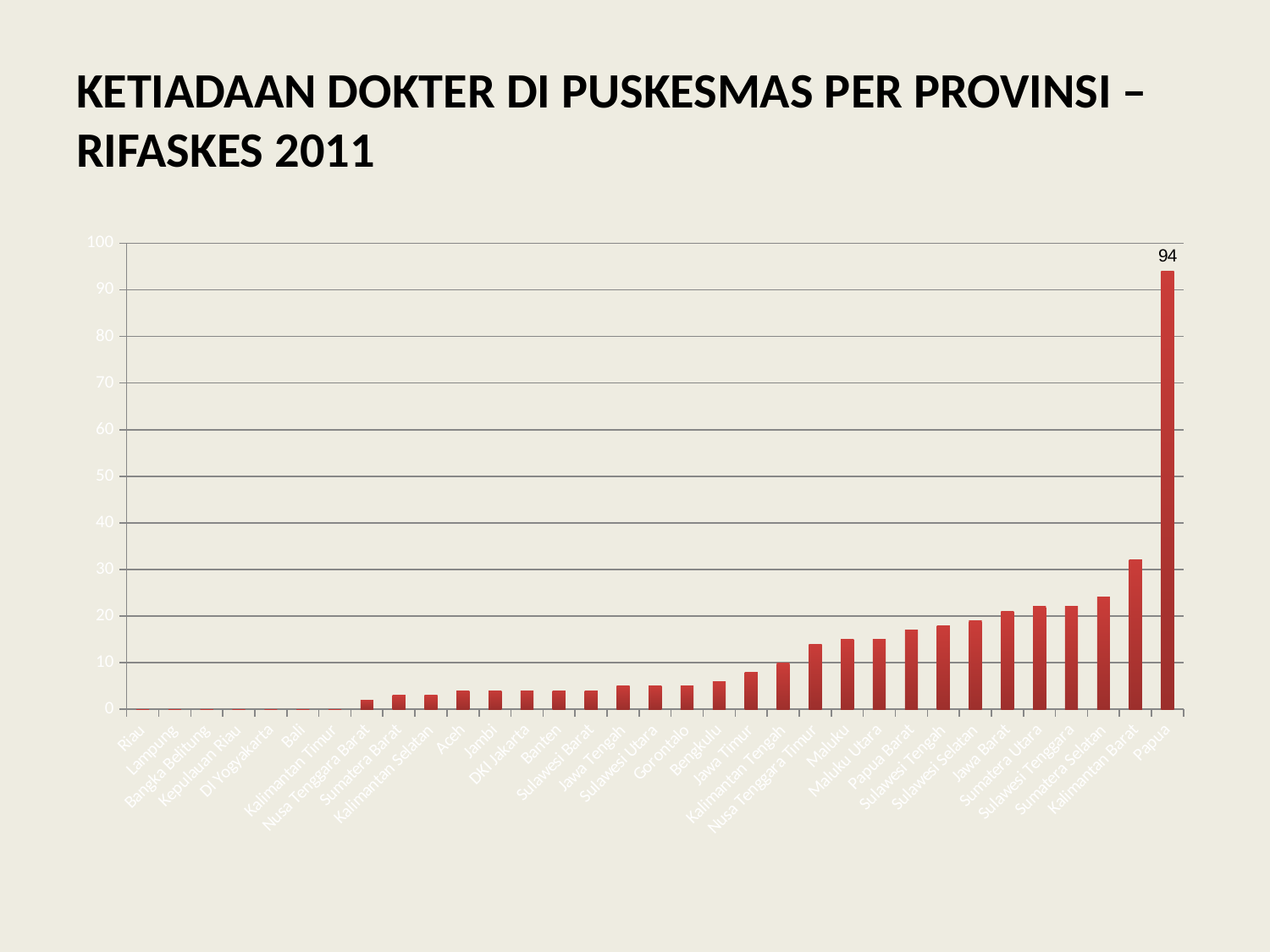

# KETIADAAN DOKTER DI PUSKESMAS PER PROVINSI – RIFASKES 2011

### Chart

| Category | Tidak ada |
|---|---|
| Riau | 0.0 |
| Lampung | 0.0 |
| Bangka Belitung | 0.0 |
| Kepulauan Riau | 0.0 |
| DI Yogyakarta | 0.0 |
| Bali | 0.0 |
| Kalimantan Timur | 0.0 |
| Nusa Tenggara Barat | 2.0 |
| Sumatera Barat | 3.0 |
| Kalimantan Selatan | 3.0 |
| Aceh | 4.0 |
| Jambi | 4.0 |
| DKI Jakarta | 4.0 |
| Banten | 4.0 |
| Sulawesi Barat | 4.0 |
| Jawa Tengah | 5.0 |
| Sulawesi Utara | 5.0 |
| Gorontalo | 5.0 |
| Bengkulu | 6.0 |
| Jawa Timur | 8.0 |
| Kalimantan Tengah | 10.0 |
| Nusa Tenggara Timur | 14.0 |
| Maluku | 15.0 |
| Maluku Utara | 15.0 |
| Papua Barat | 17.0 |
| Sulawesi Tengah | 18.0 |
| Sulawesi Selatan | 19.0 |
| Jawa Barat | 21.0 |
| Sumatera Utara | 22.0 |
| Sulawesi Tenggara | 22.0 |
| Sumatera Selatan | 24.0 |
| Kalimantan Barat | 32.0 |
| Papua | 94.0 |